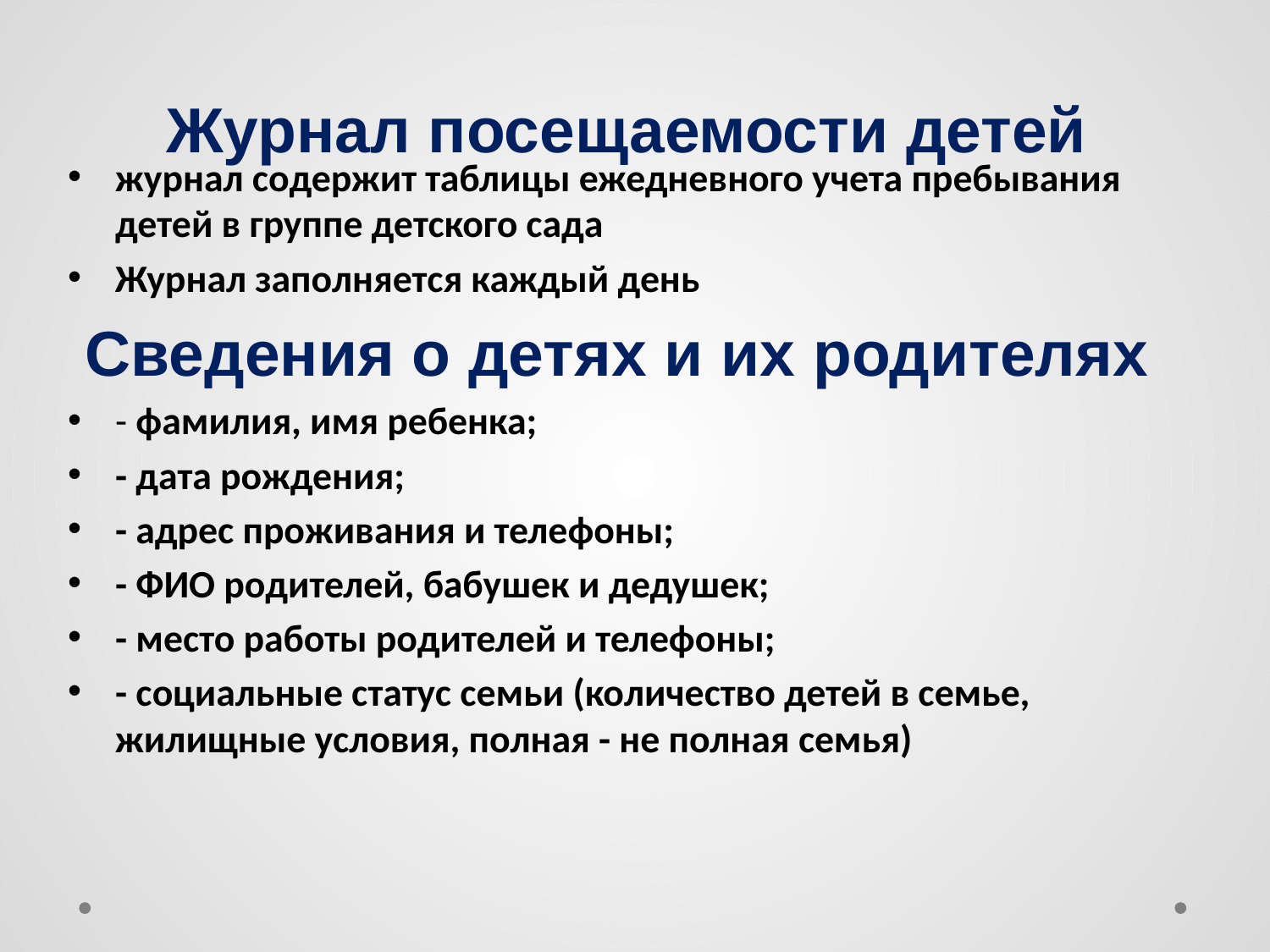

# Журнал посещаемости детей
журнал содержит таблицы ежедневного учета пребывания детей в группе детского сада
Журнал заполняется каждый день
 Сведения о детях и их родителях
- фамилия, имя ребенка;
- дата рождения;
- адрес проживания и телефоны;
- ФИО родителей, бабушек и дедушек;
- место работы родителей и телефоны;
- социальные статус семьи (количество детей в семье, жилищные условия, полная - не полная семья)